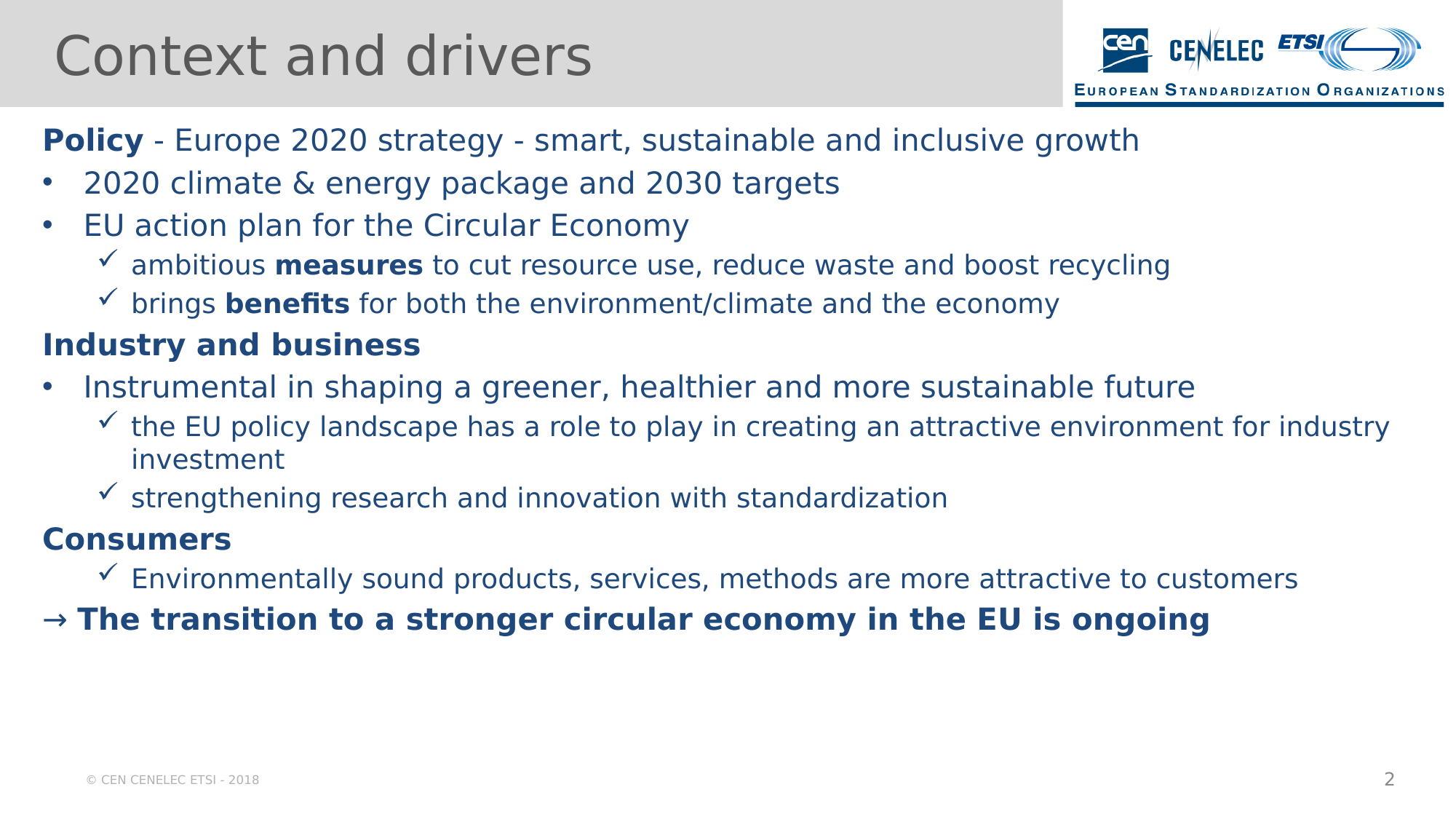

# Context and drivers
Policy - Europe 2020 strategy - smart, sustainable and inclusive growth
2020 climate & energy package and 2030 targets
EU action plan for the Circular Economy
ambitious measures to cut resource use, reduce waste and boost recycling
brings benefits for both the environment/climate and the economy
Industry and business
Instrumental in shaping a greener, healthier and more sustainable future
the EU policy landscape has a role to play in creating an attractive environment for industry investment
strengthening research and innovation with standardization
Consumers
Environmentally sound products, services, methods are more attractive to customers
→ The transition to a stronger circular economy in the EU is ongoing
2
© CEN CENELEC ETSI - 2018